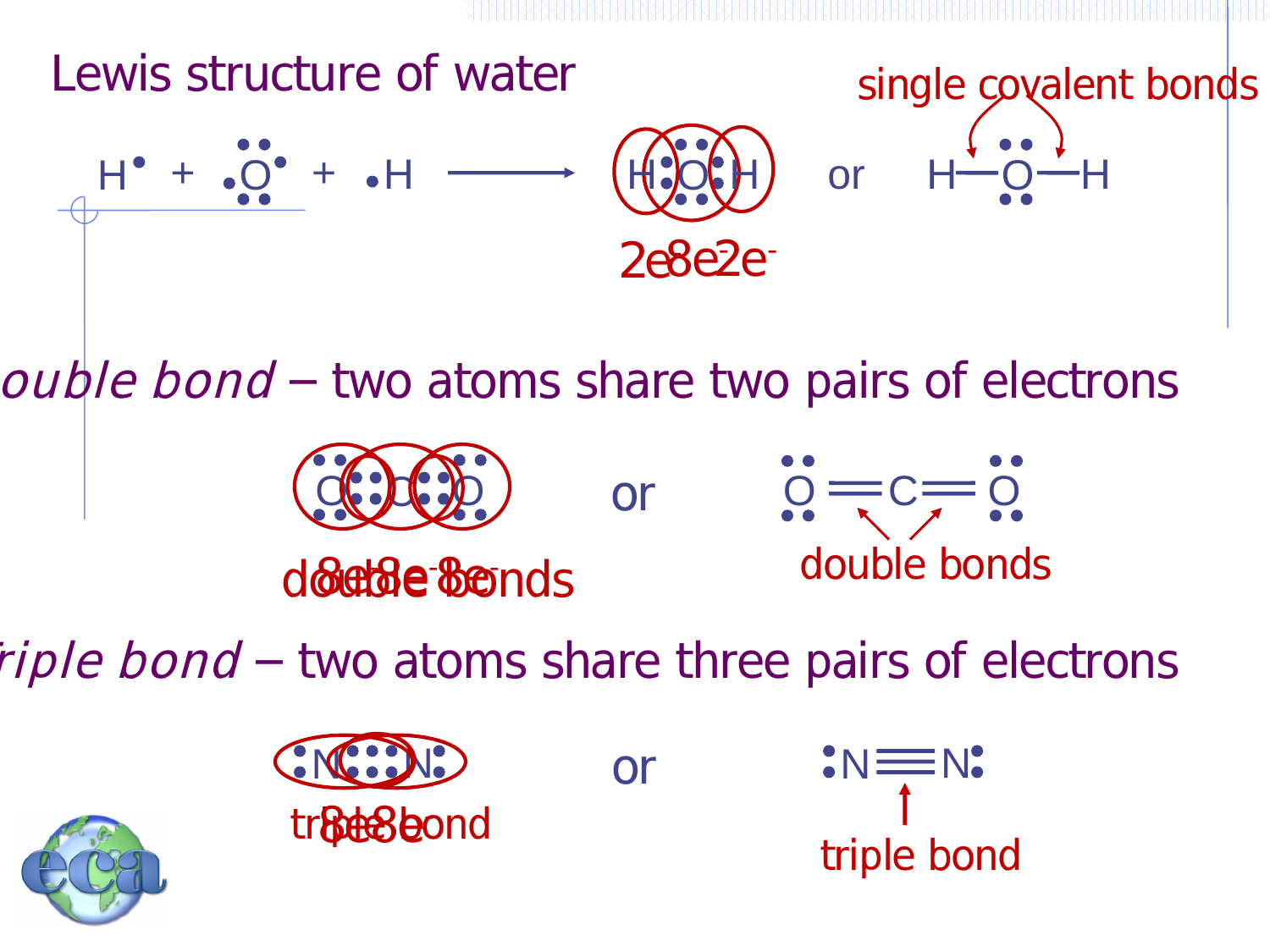

Lewis structure of water
single covalent bonds

8e-

2e-

2e-
+

O

+

O

H
H

H
H
O

or
H

H

Double bond – two atoms share two pairs of electrons

8e-

8e-

8e-

O

O
C

or

O

O
C

double bonds

double bonds
Triple bond – two atoms share three pairs of electrons
or
N
N

N
N

triple bond

8e-

8e-

triple bond